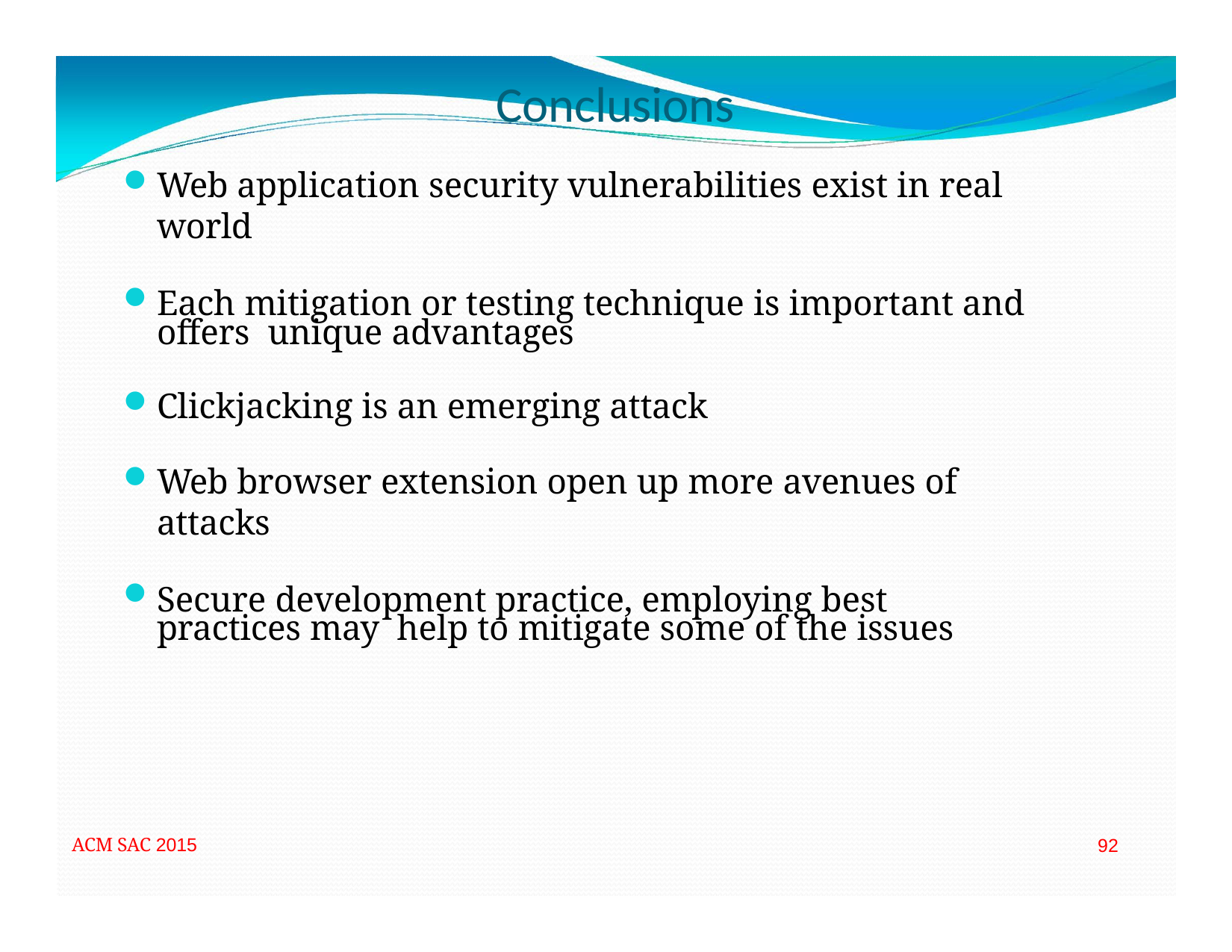

# Conclusions
Web application security vulnerabilities exist in real world

Each mitigation or testing technique is important and offers  unique advantages

Clickjacking is an emerging attack

Web browser extension open up more avenues of attacks

Secure development practice, employing best practices may  help to mitigate some of the issues
ACM SAC 2015
92